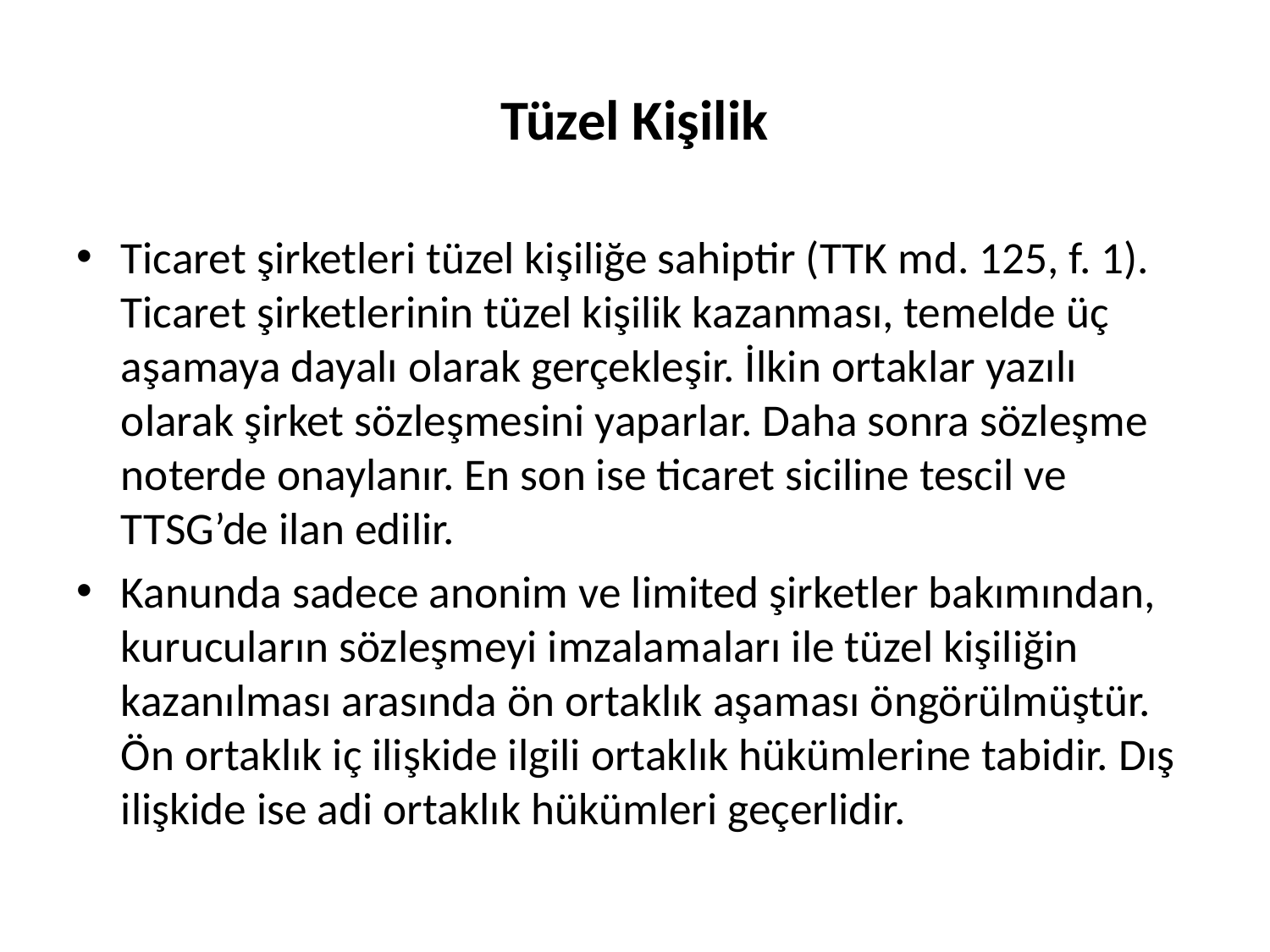

# Tüzel Kişilik
Ticaret şirketleri tüzel kişiliğe sahiptir (TTK md. 125, f. 1). Ticaret şirketlerinin tüzel kişilik kazanması, temelde üç aşamaya dayalı olarak gerçekleşir. İlkin ortaklar yazılı olarak şirket sözleşmesini yaparlar. Daha sonra sözleşme noterde onaylanır. En son ise ticaret siciline tescil ve TTSG’de ilan edilir.
Kanunda sadece anonim ve limited şirketler bakımından, kurucuların sözleşmeyi imzalamaları ile tüzel kişiliğin kazanılması arasında ön ortaklık aşaması öngörülmüştür. Ön ortaklık iç ilişkide ilgili ortaklık hükümlerine tabidir. Dış ilişkide ise adi ortaklık hükümleri geçerlidir.